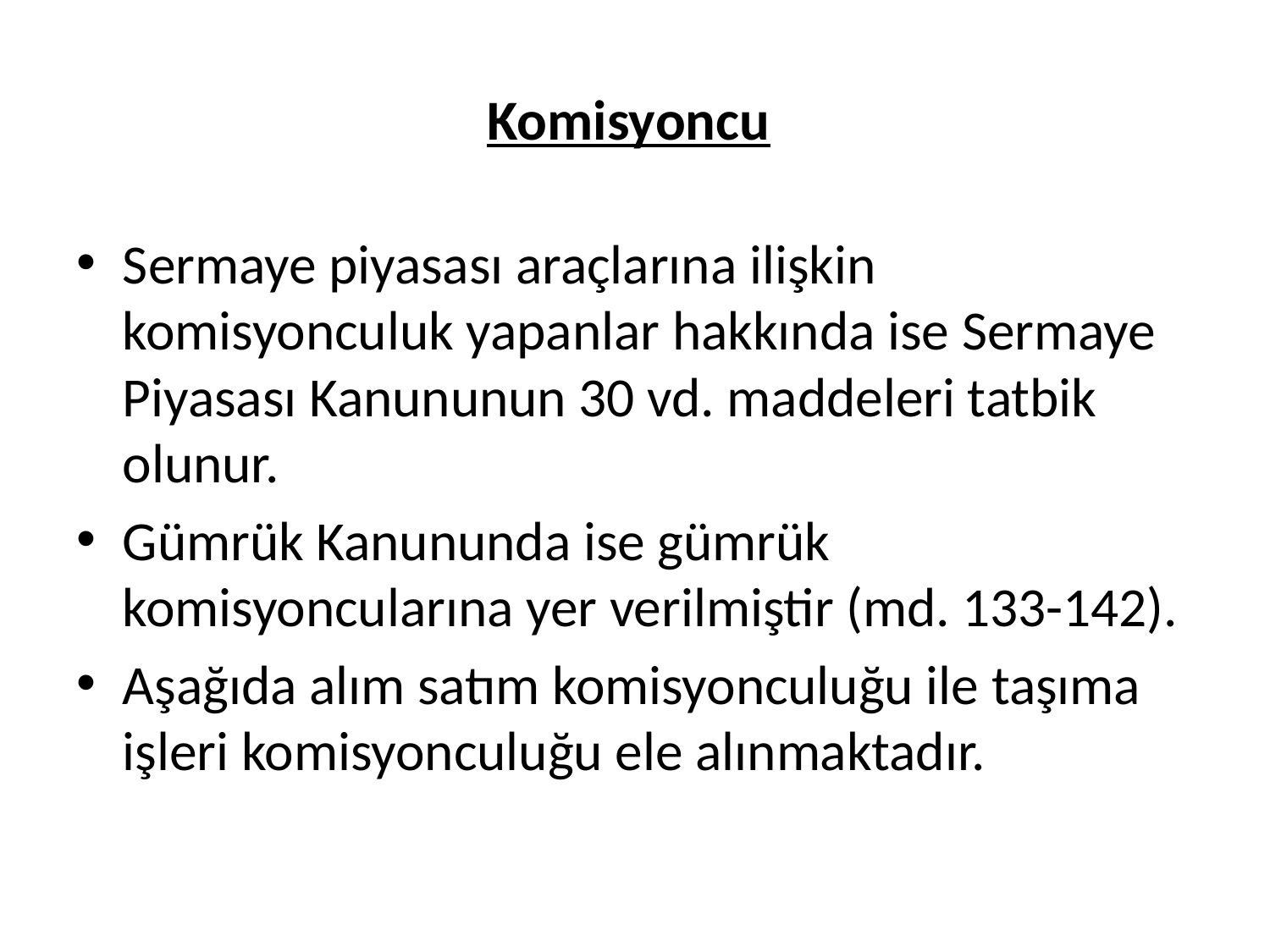

# Komisyoncu
Sermaye piyasası araçlarına ilişkin komisyonculuk yapanlar hakkında ise Sermaye Piyasası Kanununun 30 vd. maddeleri tatbik olunur.
Gümrük Kanununda ise gümrük komisyoncularına yer verilmiştir (md. 133-142).
Aşağıda alım satım komisyonculuğu ile taşıma işleri komisyonculuğu ele alınmaktadır.